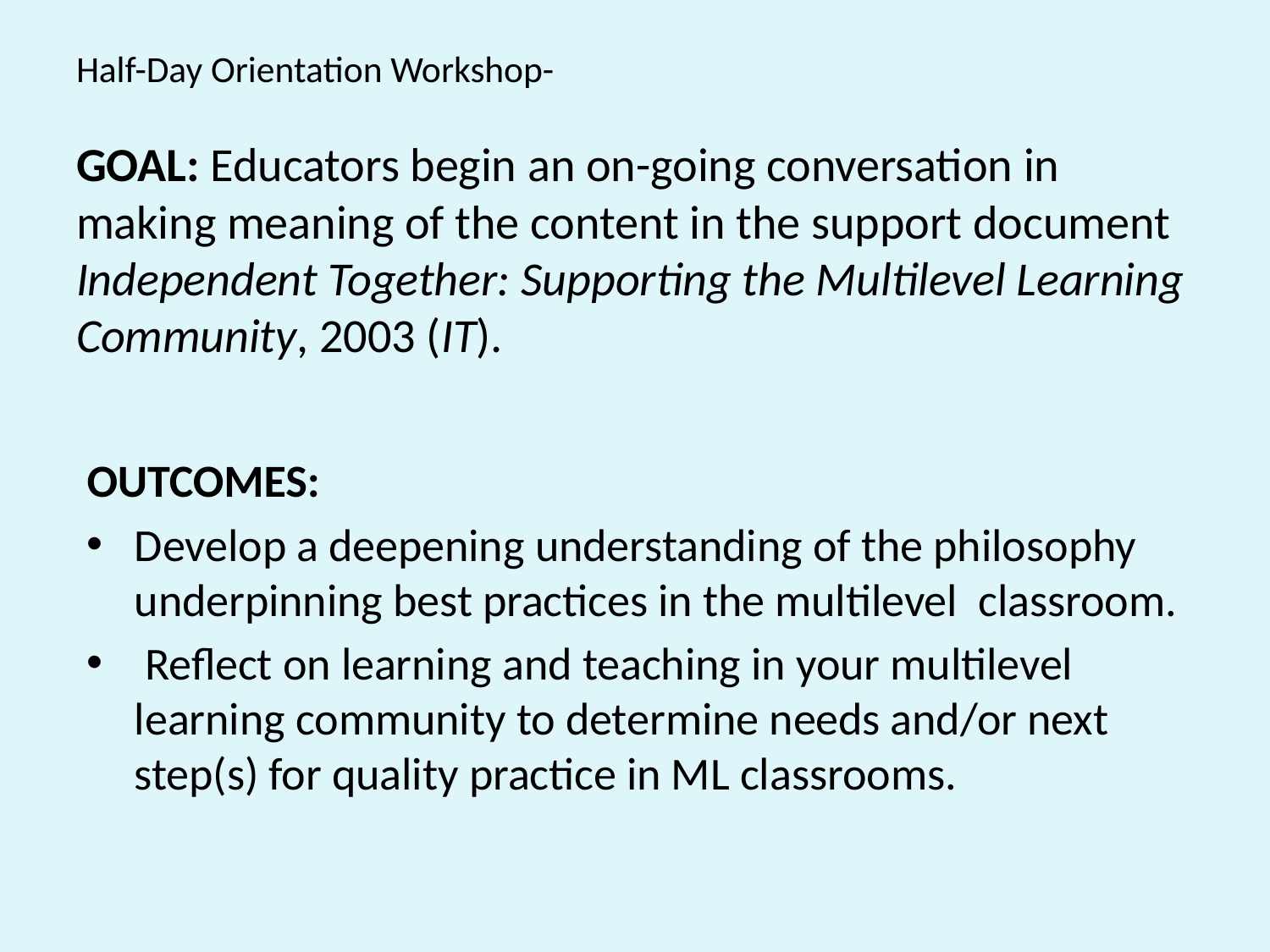

# Half-Day Orientation Workshop- GOAL: Educators begin an on-going conversation in making meaning of the content in the support document Independent Together: Supporting the Multilevel Learning Community, 2003 (IT).

OUTCOMES:
Develop a deepening understanding of the philosophy underpinning best practices in the multilevel  classroom.
 Reflect on learning and teaching in your multilevel learning community to determine needs and/or next step(s) for quality practice in ML classrooms.